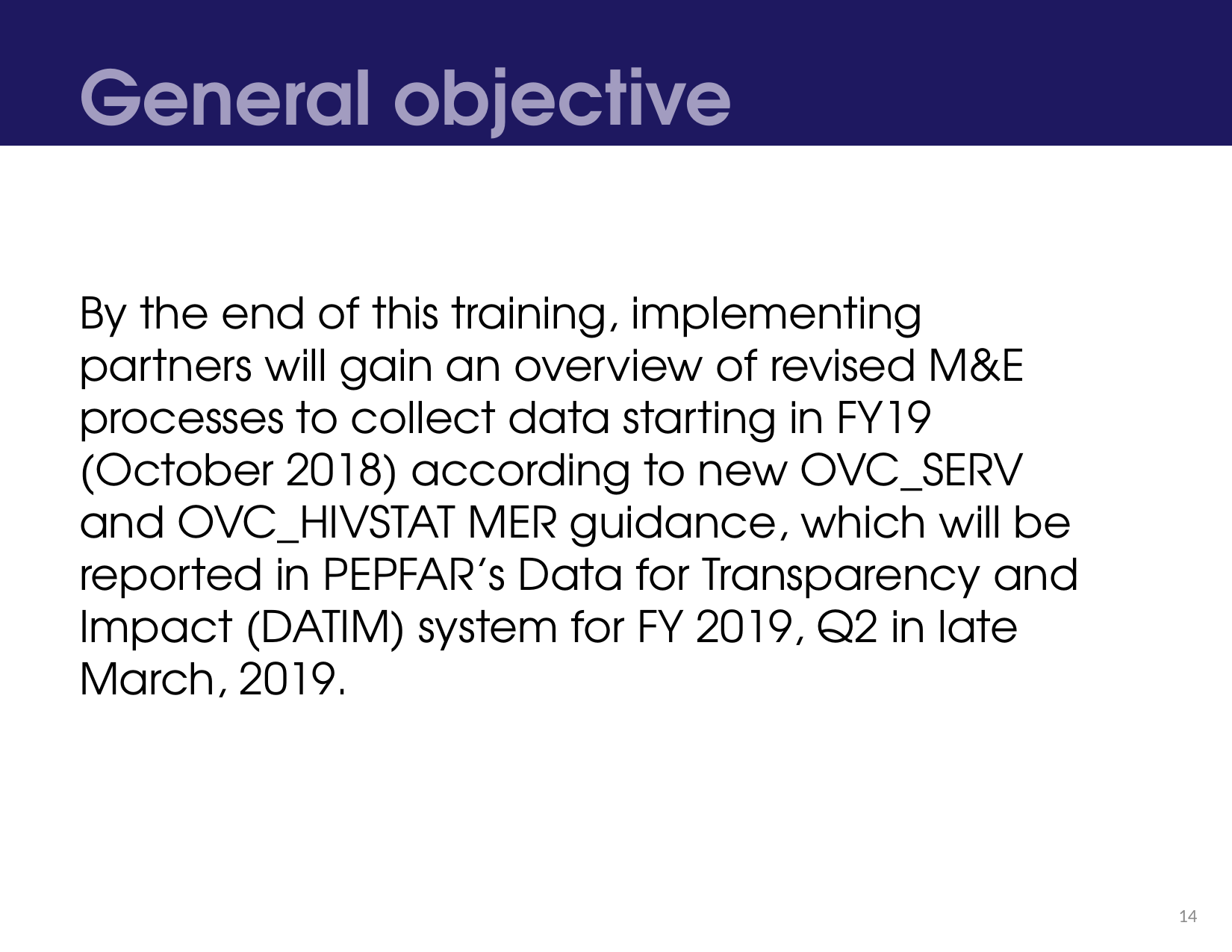

# General objective
By the end of this training, implementing partners will gain an overview of revised M&E processes to collect data starting in FY19 (October 2018) according to new OVC_SERV and OVC_HIVSTAT MER guidance, which will be reported in PEPFAR’s Data for Transparency and Impact (DATIM) system for FY 2019, Q2 in late March, 2019.
14